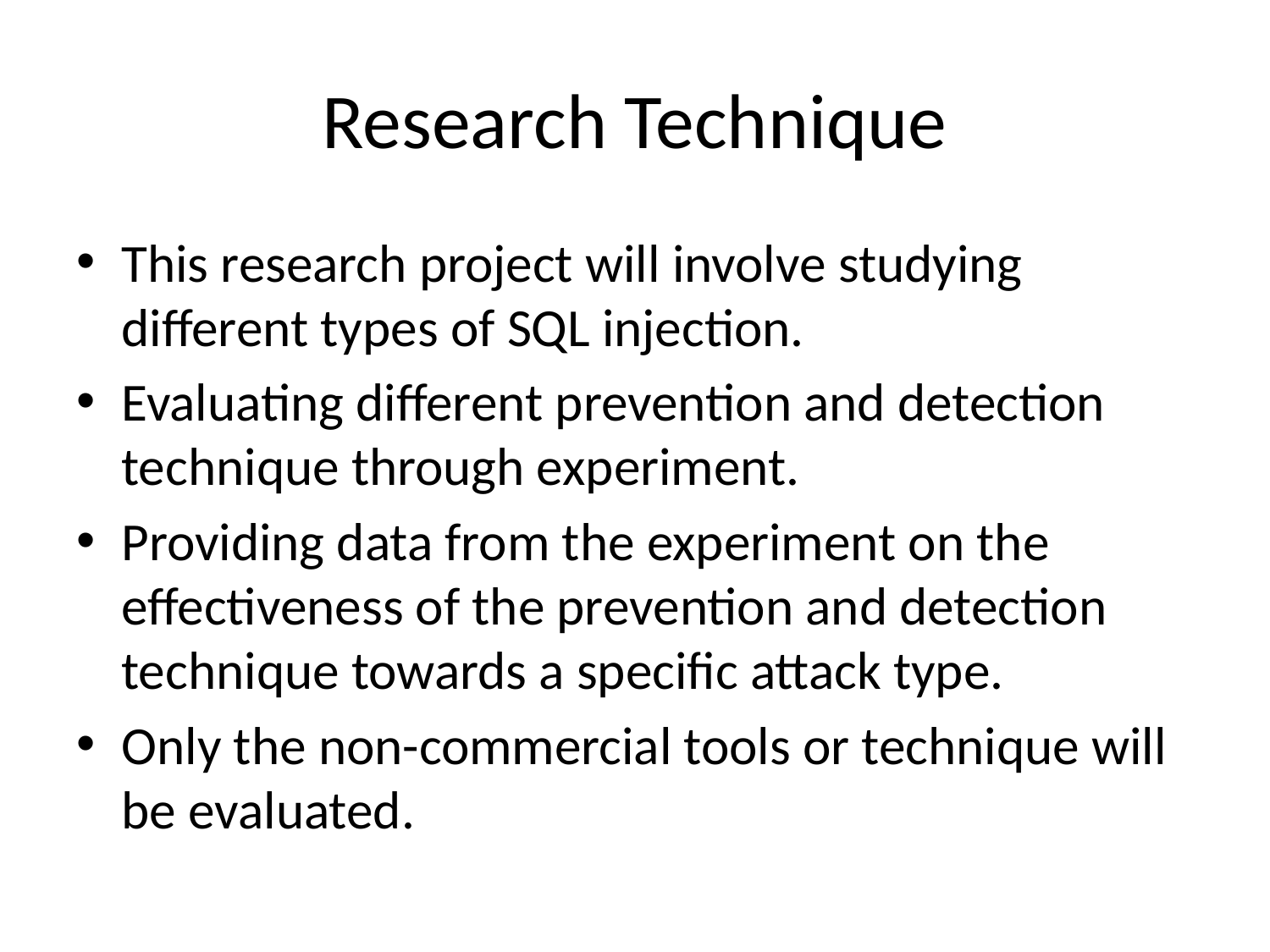

# Research Technique
This research project will involve studying different types of SQL injection.
Evaluating different prevention and detection technique through experiment.
Providing data from the experiment on the effectiveness of the prevention and detection technique towards a specific attack type.
Only the non-commercial tools or technique will be evaluated.